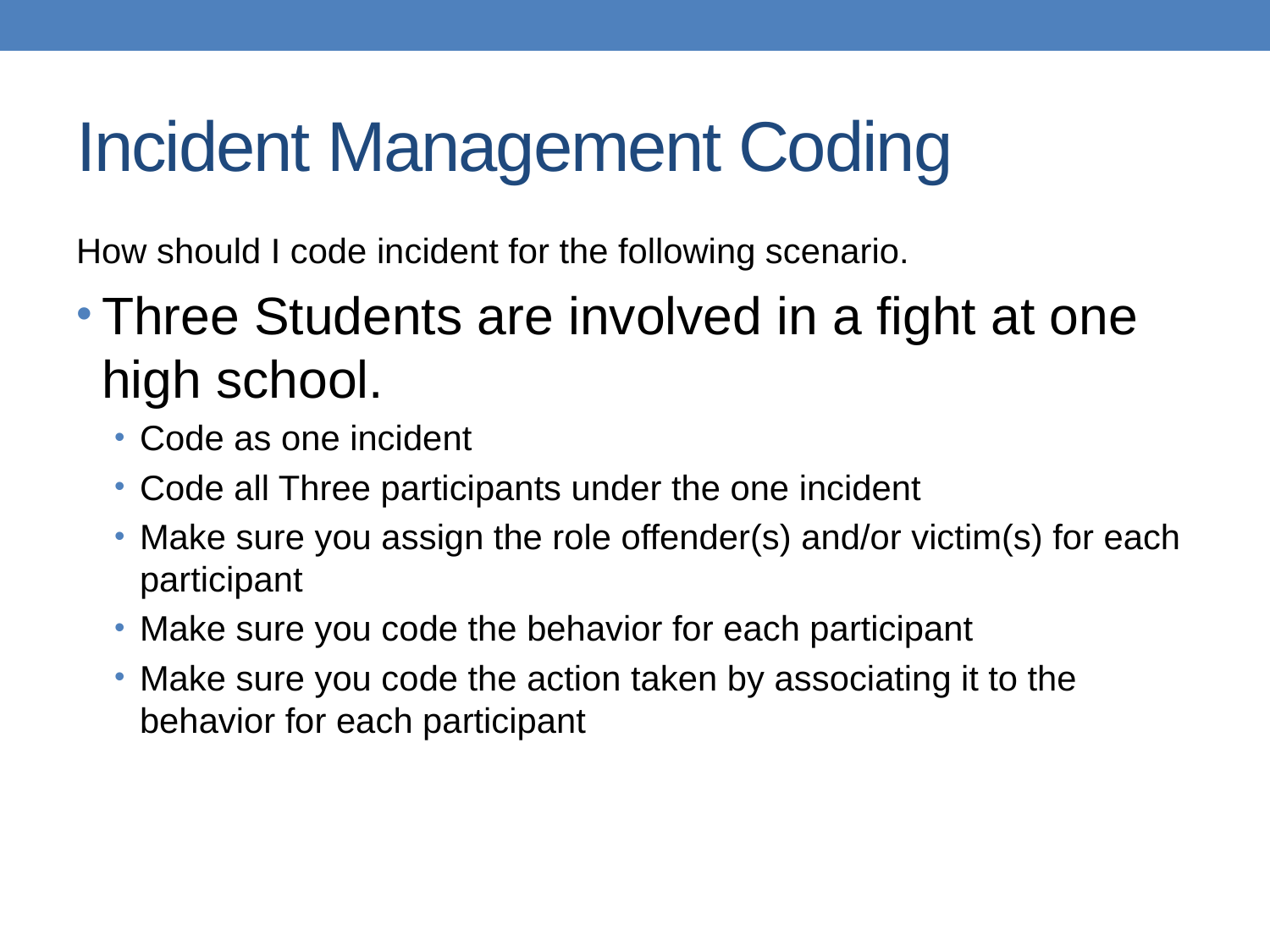

# Incident Management Coding
How should I code incident for the following scenario.
Three Students are involved in a fight at one high school.
Code as one incident
Code all Three participants under the one incident
Make sure you assign the role offender(s) and/or victim(s) for each participant
Make sure you code the behavior for each participant
Make sure you code the action taken by associating it to the behavior for each participant